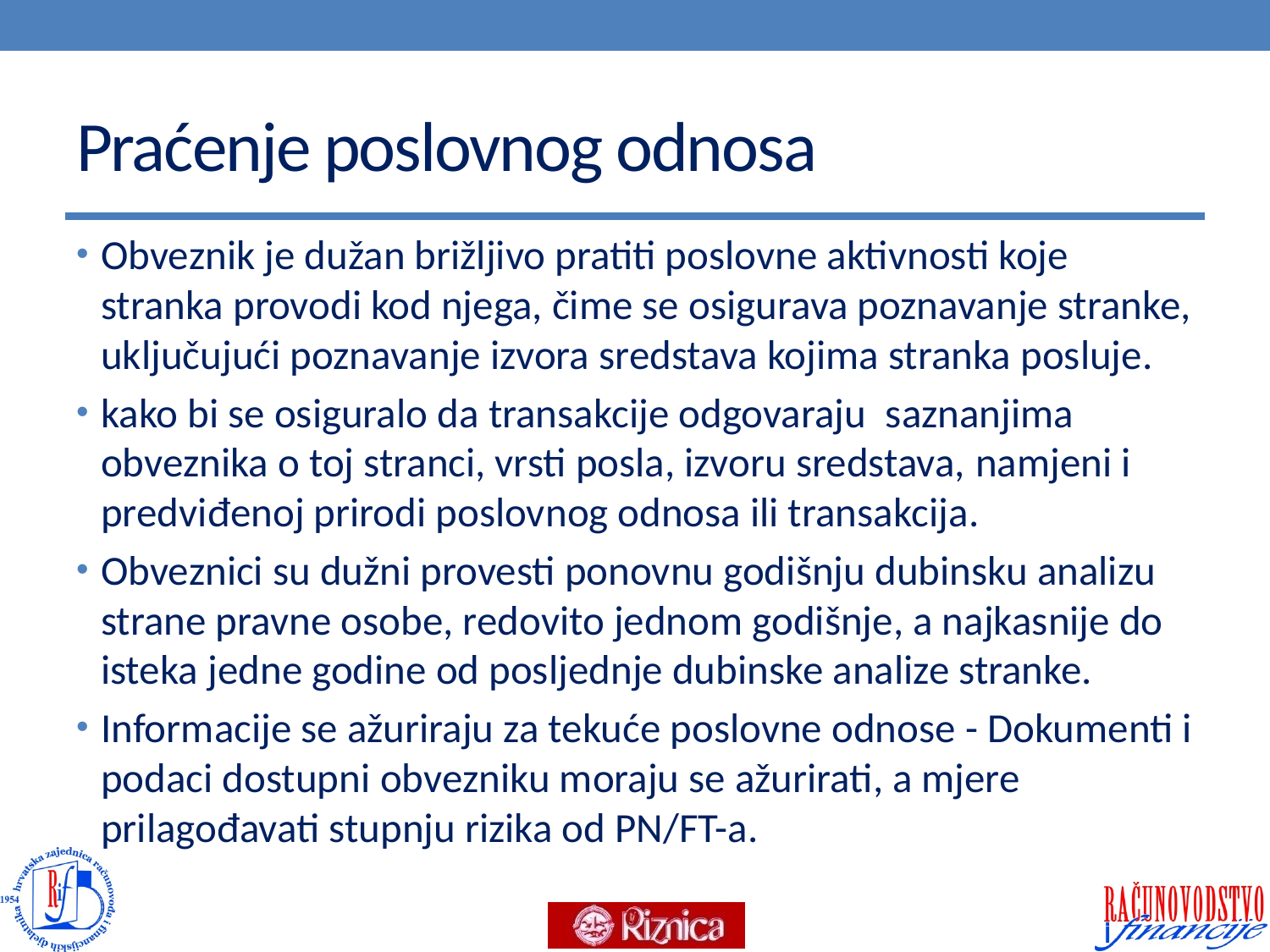

# Praćenje poslovnog odnosa
Obveznik je dužan brižljivo pratiti poslovne aktivnosti koje stranka provodi kod njega, čime se osigurava poznavanje stranke, uključujući poznavanje izvora sredstava kojima stranka posluje.
kako bi se osiguralo da transakcije odgovaraju  saznanjima obveznika o toj stranci, vrsti posla, izvoru sredstava, namjeni i predviđenoj prirodi poslovnog odnosa ili transakcija.
Obveznici su dužni provesti ponovnu godišnju dubinsku analizu strane pravne osobe, redovito jednom godišnje, a najkasnije do isteka jedne godine od posljednje dubinske analize stranke.
Informacije se ažuriraju za tekuće poslovne odnose - Dokumenti i podaci dostupni obvezniku moraju se ažurirati, a mjere prilagođavati stupnju rizika od PN/FT-a.